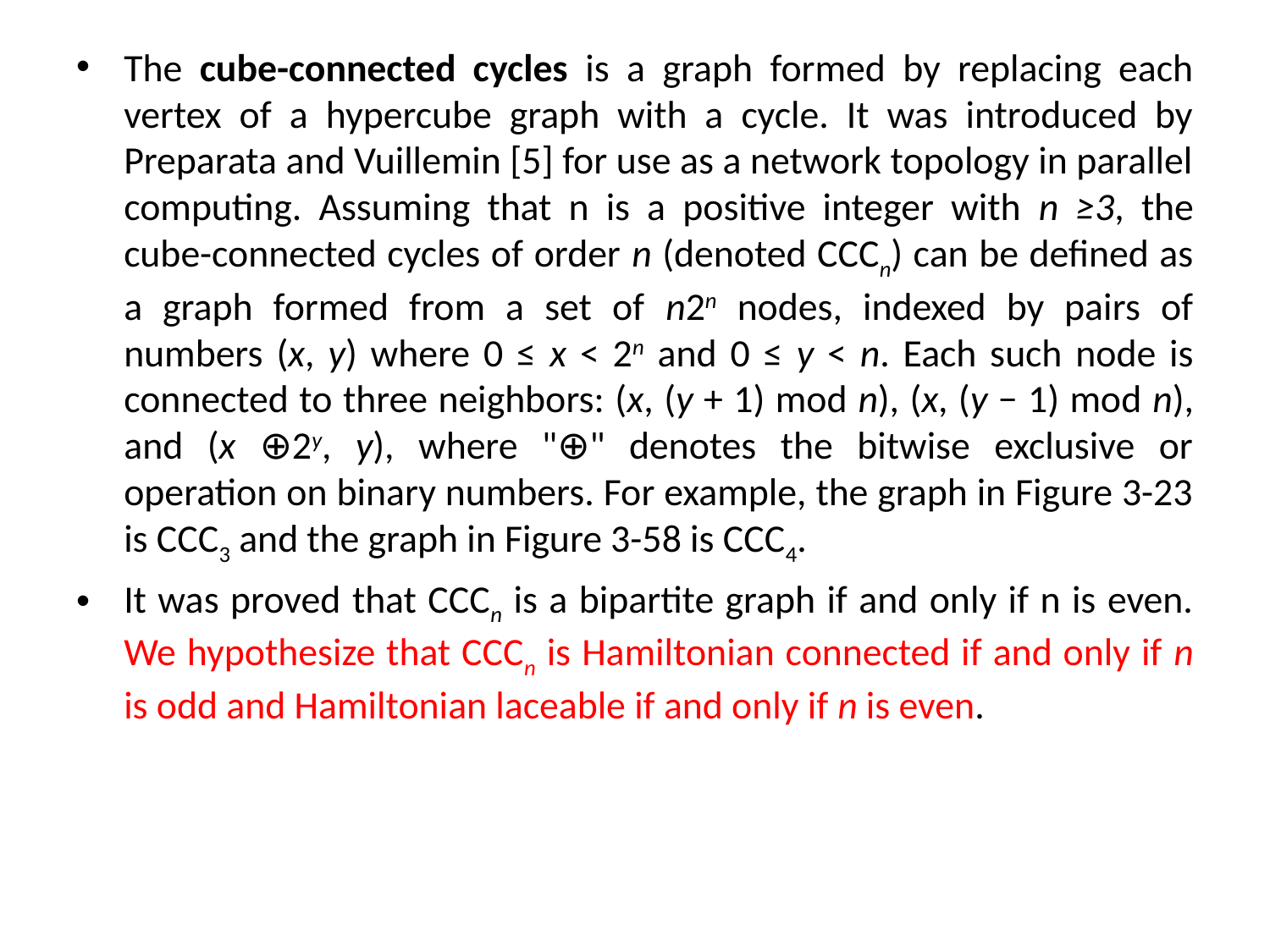

The cube-connected cycles is a graph formed by replacing each vertex of a hypercube graph with a cycle. It was introduced by Preparata and Vuillemin [5] for use as a network topology in parallel computing. Assuming that n is a positive integer with n ≥3, the cube-connected cycles of order n (denoted CCCn) can be defined as a graph formed from a set of n2n nodes, indexed by pairs of numbers (x, y) where 0 ≤ x < 2n and 0 ≤ y < n. Each such node is connected to three neighbors: (x, (y + 1) mod n), (x, (y − 1) mod n), and (x ⊕2y, y), where "⊕" denotes the bitwise exclusive or operation on binary numbers. For example, the graph in Figure 3-23 is CCC3 and the graph in Figure 3-58 is CCC4.
It was proved that CCCn is a bipartite graph if and only if n is even. We hypothesize that CCCn is Hamiltonian connected if and only if n is odd and Hamiltonian laceable if and only if n is even.